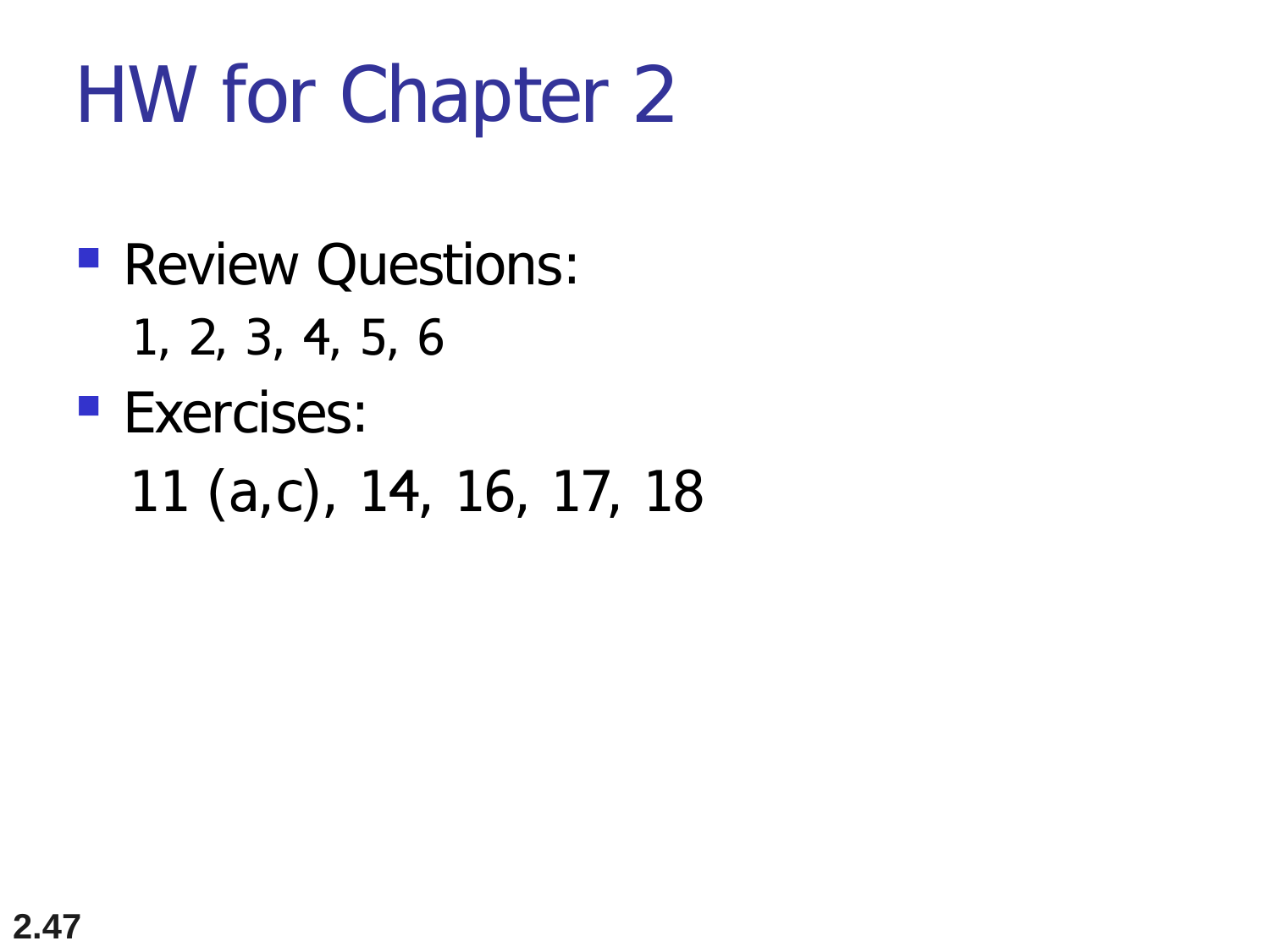

# HW for Chapter 2
Review Questions:
1, 2, 3, 4, 5, 6
Exercises:
   11 (a,c), 14, 16, 17, 18
2.47